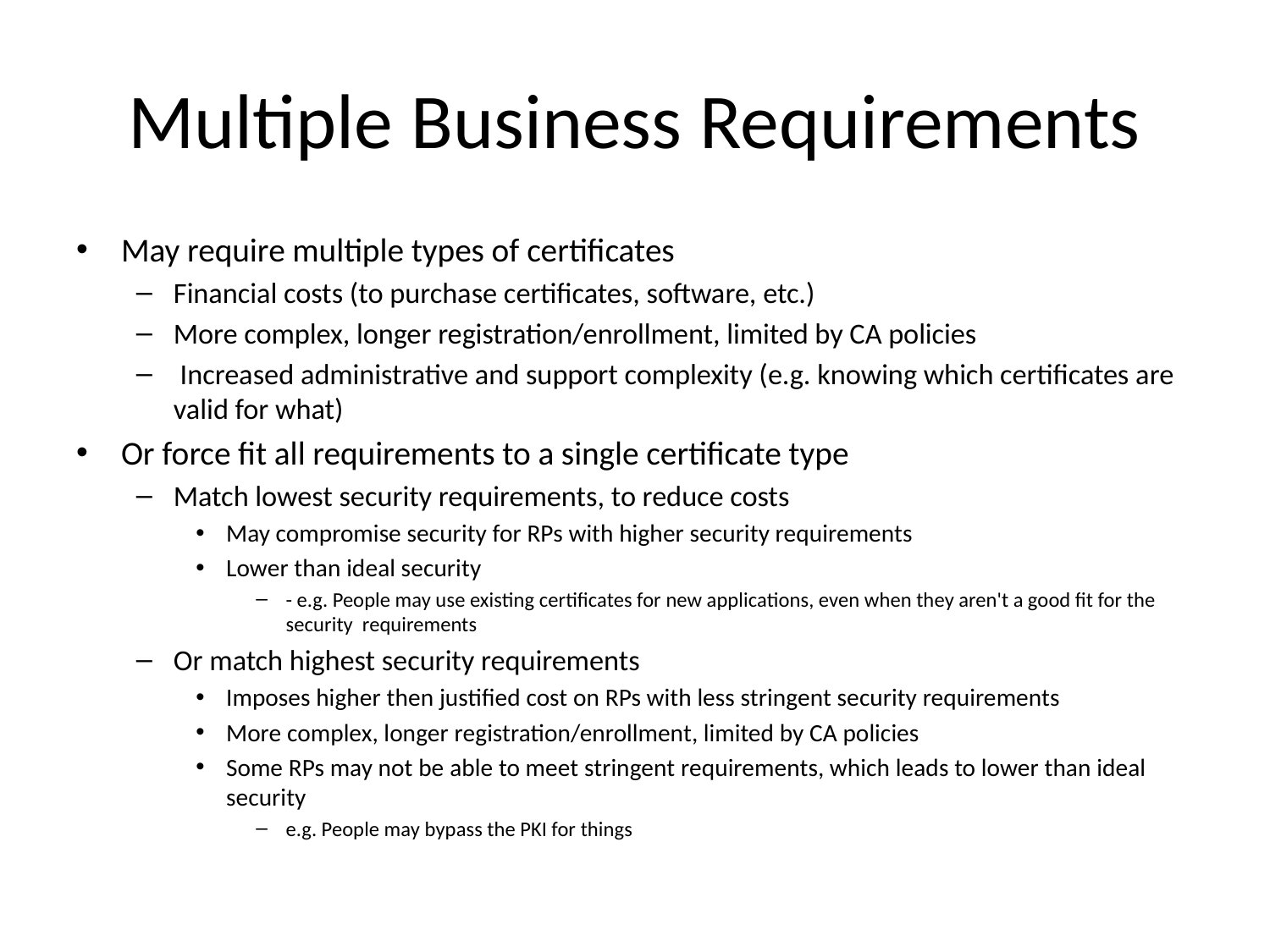

# Multiple Business Requirements
May require multiple types of certificates
Financial costs (to purchase certificates, software, etc.)
More complex, longer registration/enrollment, limited by CA policies
 Increased administrative and support complexity (e.g. knowing which certificates are valid for what)
Or force fit all requirements to a single certificate type
Match lowest security requirements, to reduce costs
May compromise security for RPs with higher security requirements
Lower than ideal security
- e.g. People may use existing certificates for new applications, even when they aren't a good fit for the security  requirements
Or match highest security requirements
Imposes higher then justified cost on RPs with less stringent security requirements
More complex, longer registration/enrollment, limited by CA policies
Some RPs may not be able to meet stringent requirements, which leads to lower than ideal security
e.g. People may bypass the PKI for things